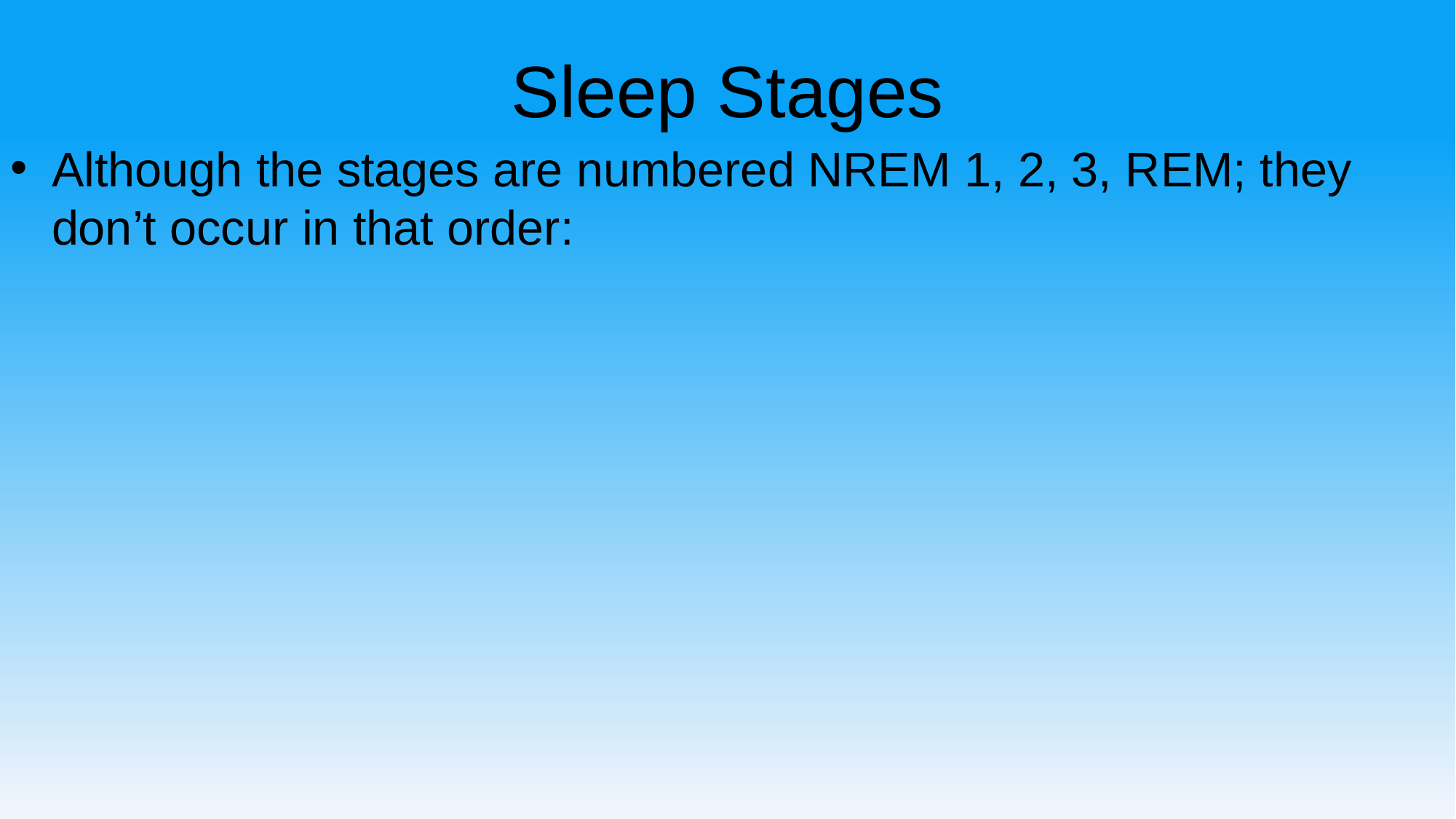

# Sleep Stages

Although the stages are numbered NREM 1, 2, 3, REM; they don’t occur in that order: